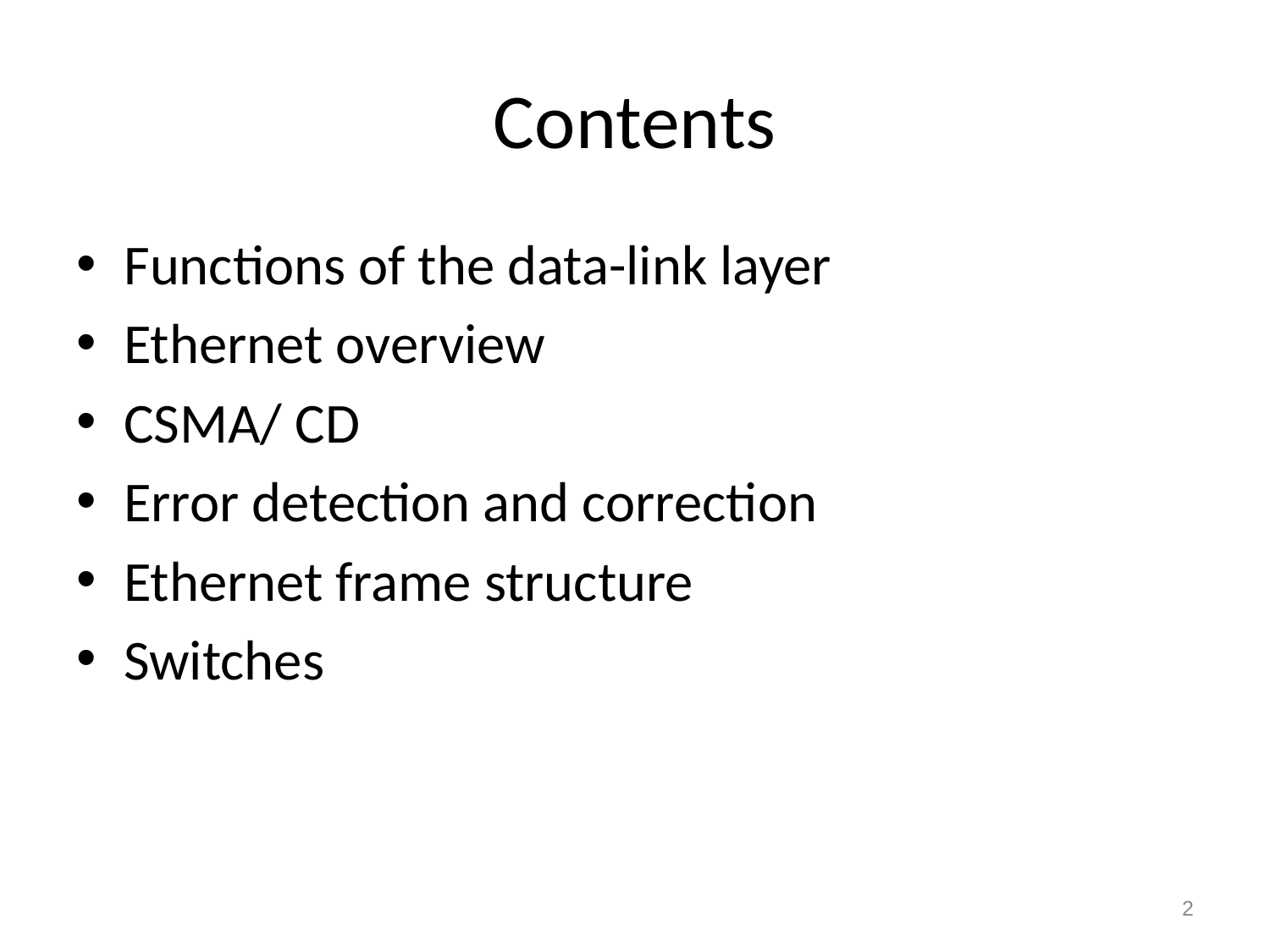

# Contents
Functions of the data-link layer
Ethernet overview
CSMA/ CD
Error detection and correction
Ethernet frame structure
Switches
2